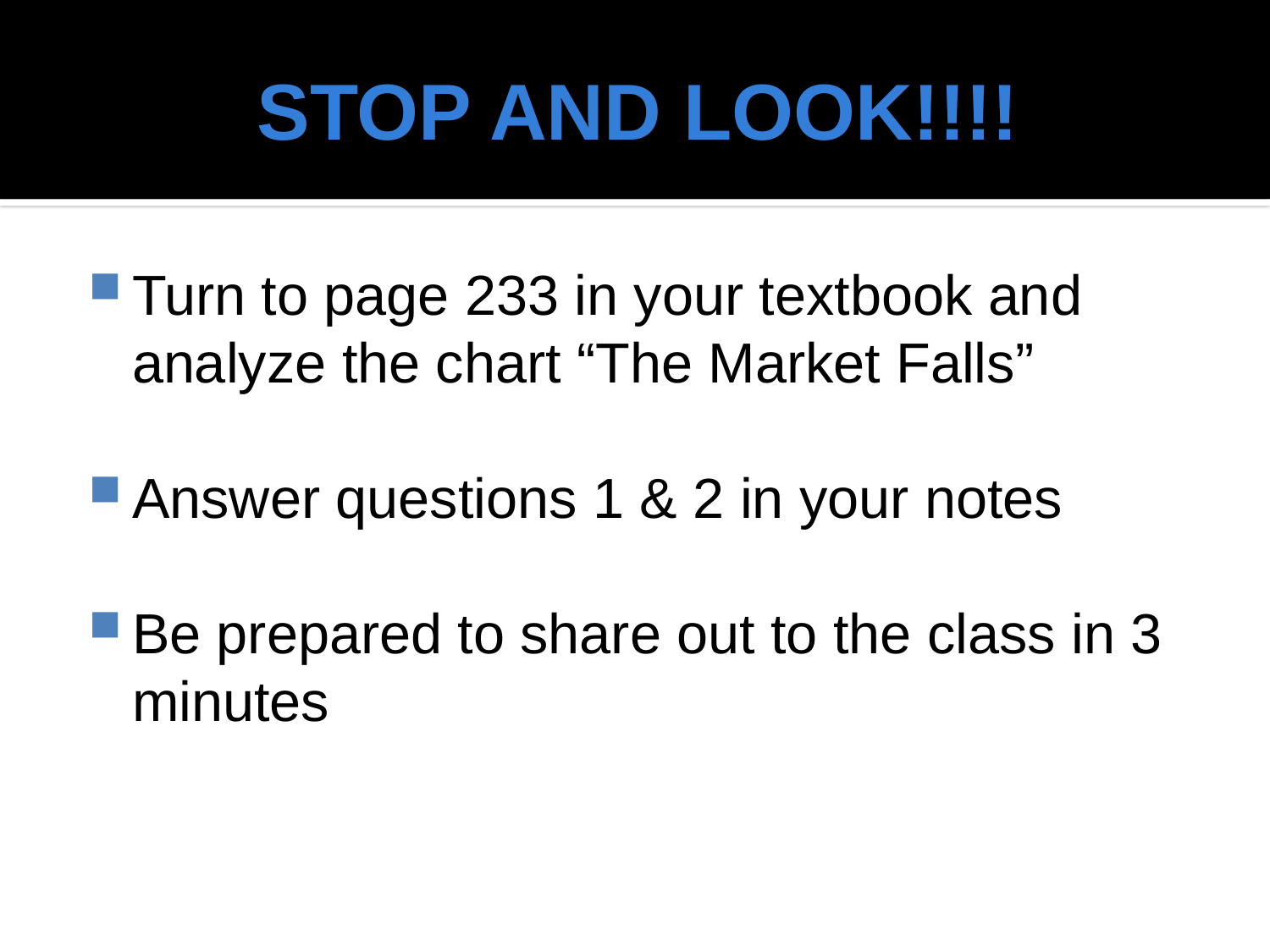

# STOP AND LOOK!!!!
Turn to page 233 in your textbook and analyze the chart “The Market Falls”

Answer questions 1 & 2 in your notes

Be prepared to share out to the class in 3 minutes